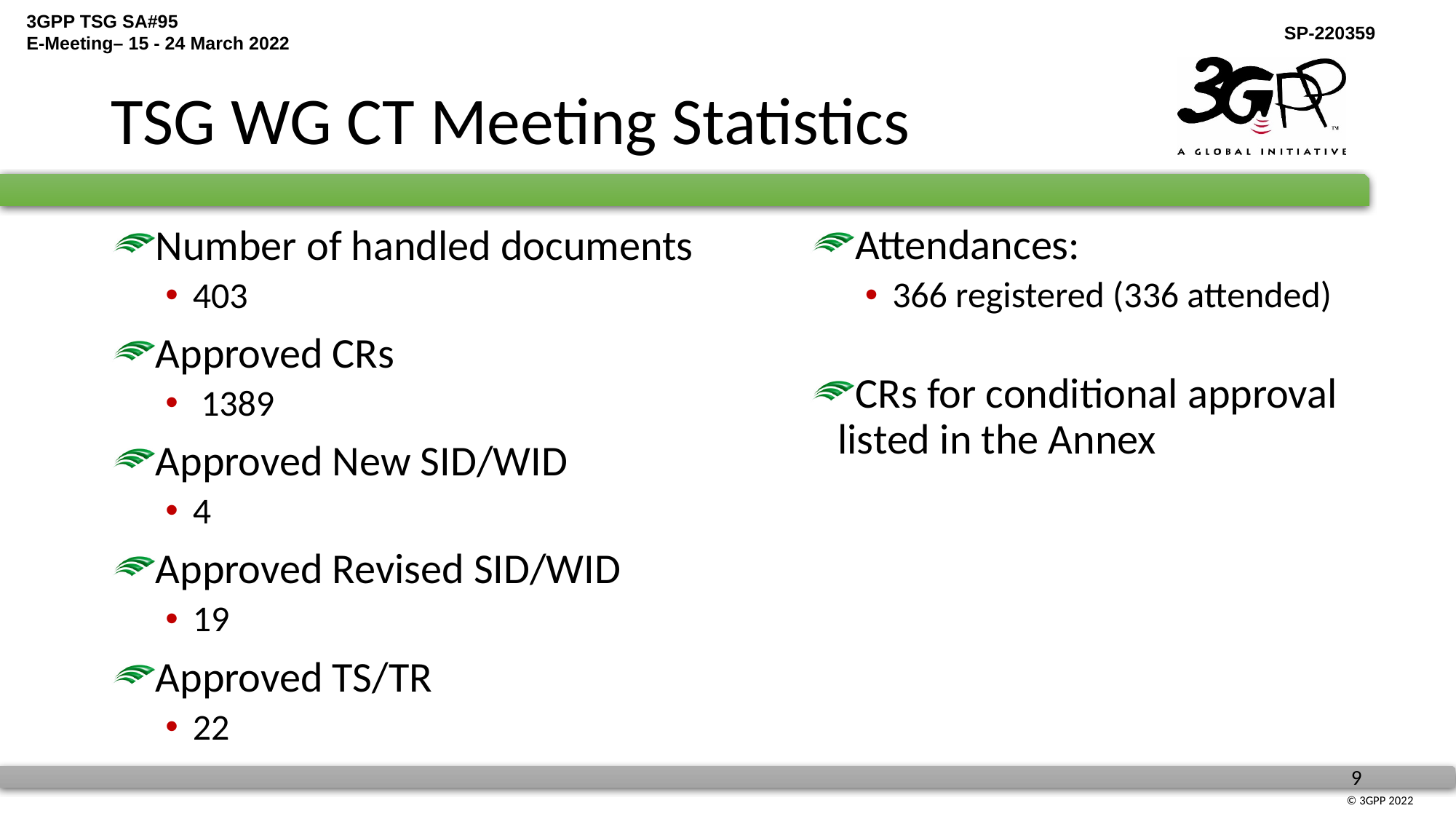

# TSG WG CT Meeting Statistics
Attendances:
366 registered (336 attended)

CRs for conditional approval listed in the Annex
Number of handled documents
403
Approved CRs
 1389
Approved New SID/WID
4
Approved Revised SID/WID
19
Approved TS/TR
22